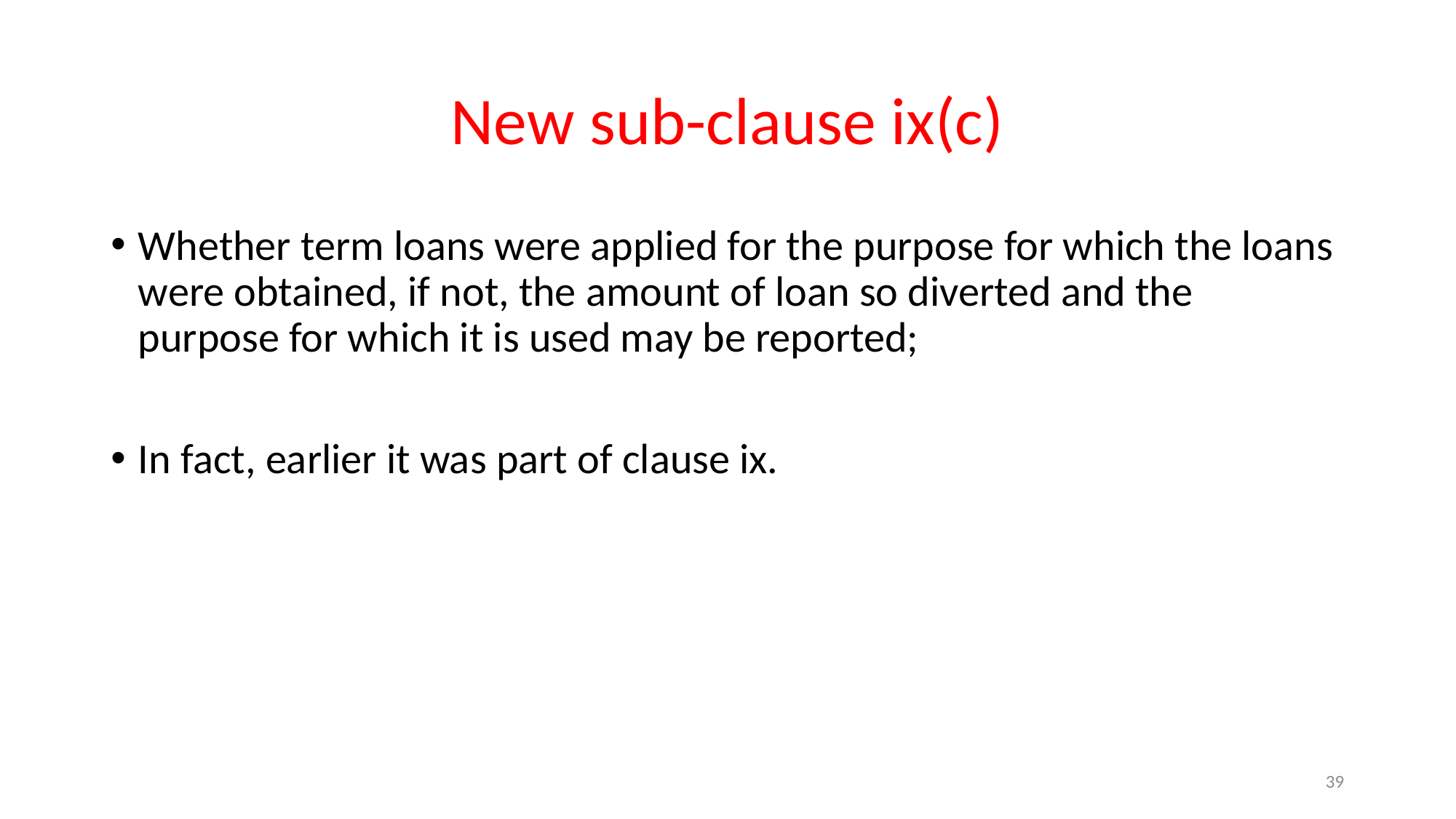

# New sub-clause ix(c)
Whether term loans were applied for the purpose for which the loans were obtained, if not, the amount of loan so diverted and the purpose for which it is used may be reported;

In fact, earlier it was part of clause ix.
39